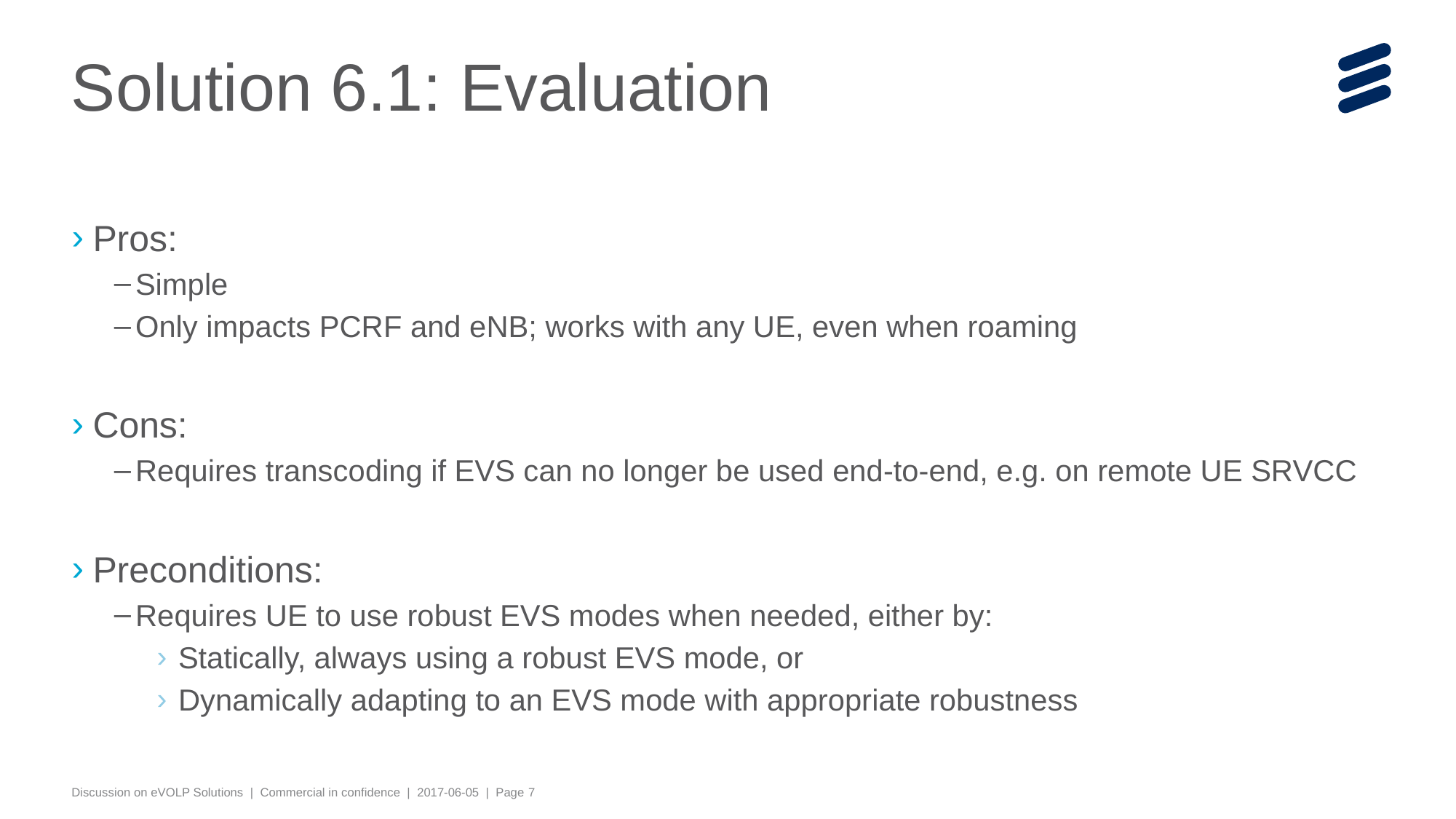

# Solution 6.1: Evaluation
Pros:
Simple
Only impacts PCRF and eNB; works with any UE, even when roaming

Cons:
Requires transcoding if EVS can no longer be used end-to-end, e.g. on remote UE SRVCC

Preconditions:
Requires UE to use robust EVS modes when needed, either by:
Statically, always using a robust EVS mode, or
Dynamically adapting to an EVS mode with appropriate robustness